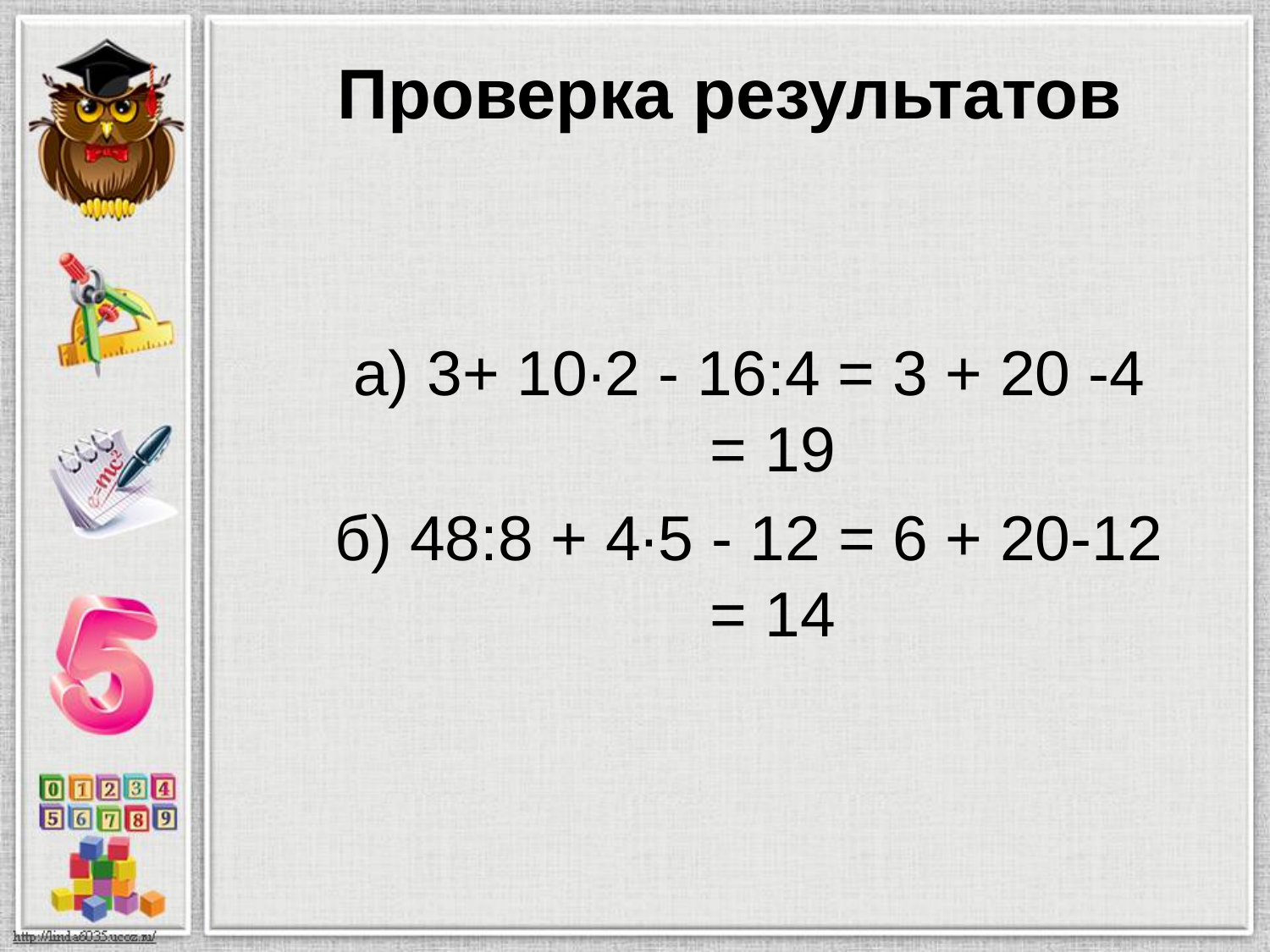

Проверка результатов

а) 3+ 10∙2 - 16:4 = 3 + 20 -4 = 19
б) 48:8 + 4∙5 - 12 = 6 + 20-12 = 14